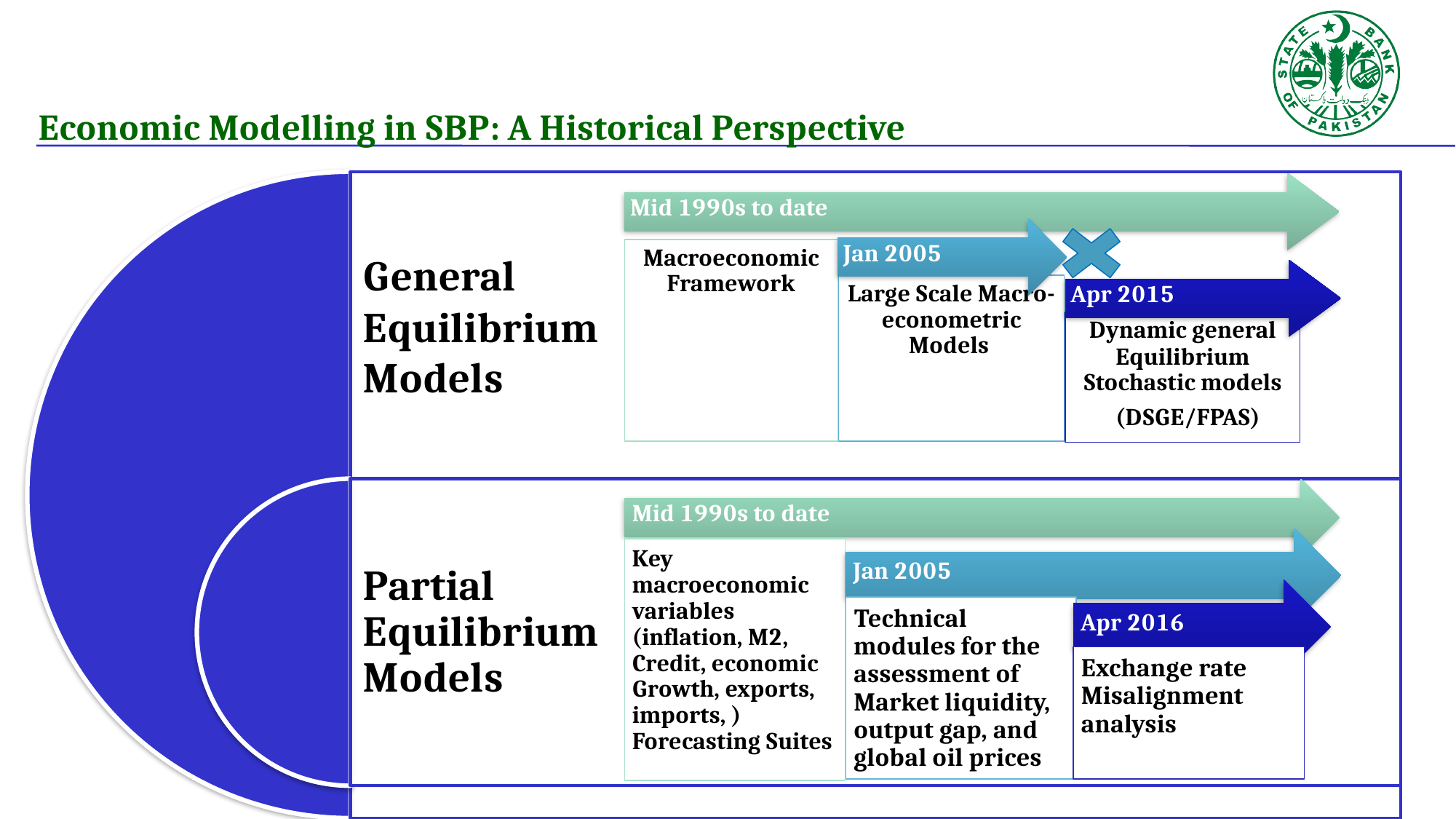

Economic Modelling in SBP: A Historical Perspective
General
Equilibrium
Models
Partial
Equilibrium
Models

Mid 1990s to date
Macroeconomic Framework
Apr 2015
Large Scale Macro-econometric Models
Dynamic general Equilibrium Stochastic models
  (DSGE/FPAS)
Mid 1990s to date
Key macroeconomic variables (inflation, M2, Credit, economic Growth, exports, imports, ) Forecasting Suites
Jan 2005
Technical modules for the assessment of Market liquidity, output gap, and global oil prices
Apr 2016
Exchange rate Misalignment analysis

Jan 2005